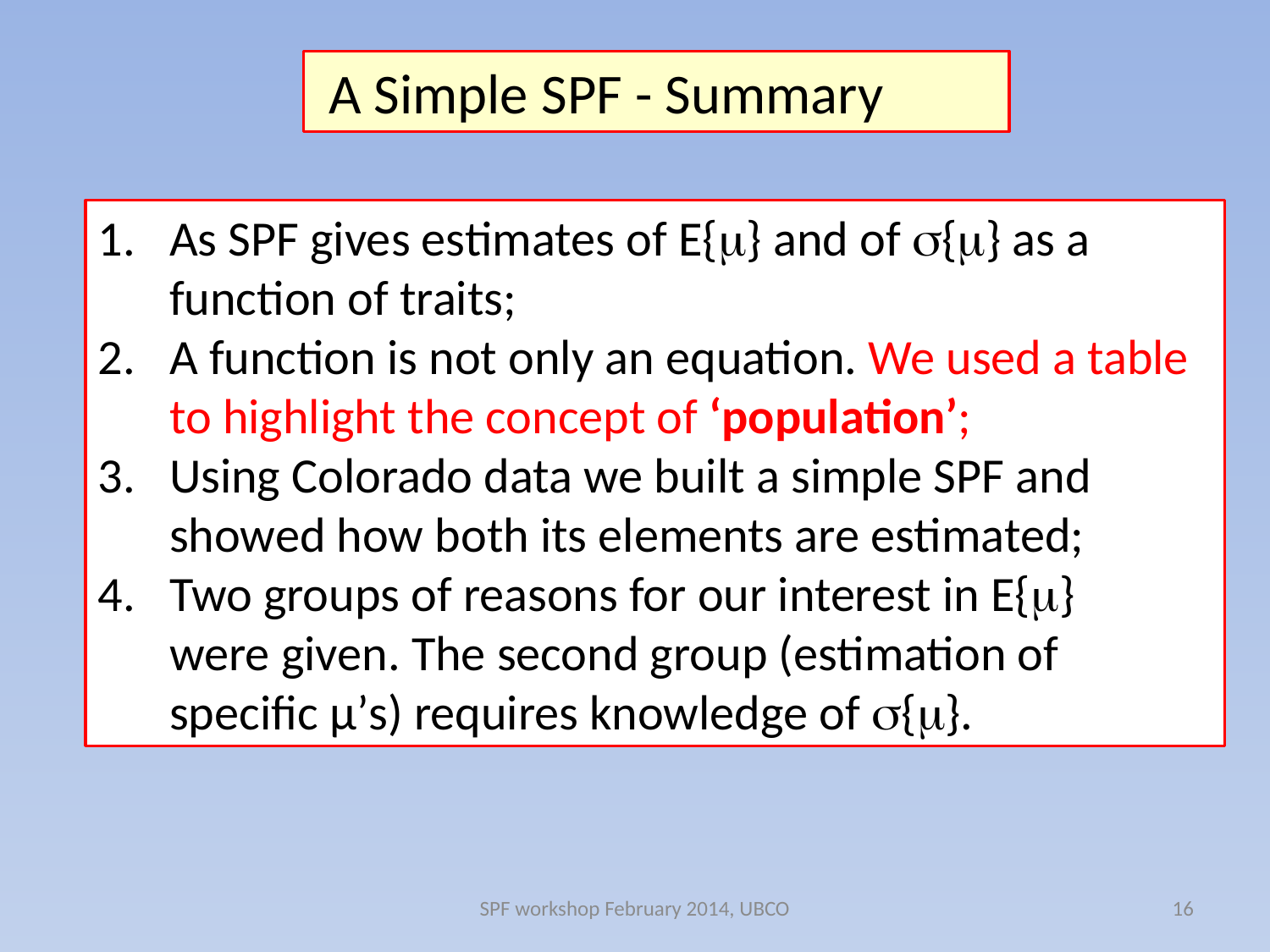

A Simple SPF - Summary
As SPF gives estimates of E{μ} and of σ{μ} as a function of traits;
A function is not only an equation. We used a table to highlight the concept of ‘population’;
Using Colorado data we built a simple SPF and showed how both its elements are estimated;
Two groups of reasons for our interest in E{μ}     were given. The second group (estimation of specific μ’s) requires knowledge of σ{μ}.
SPF workshop February 2014, UBCO
16